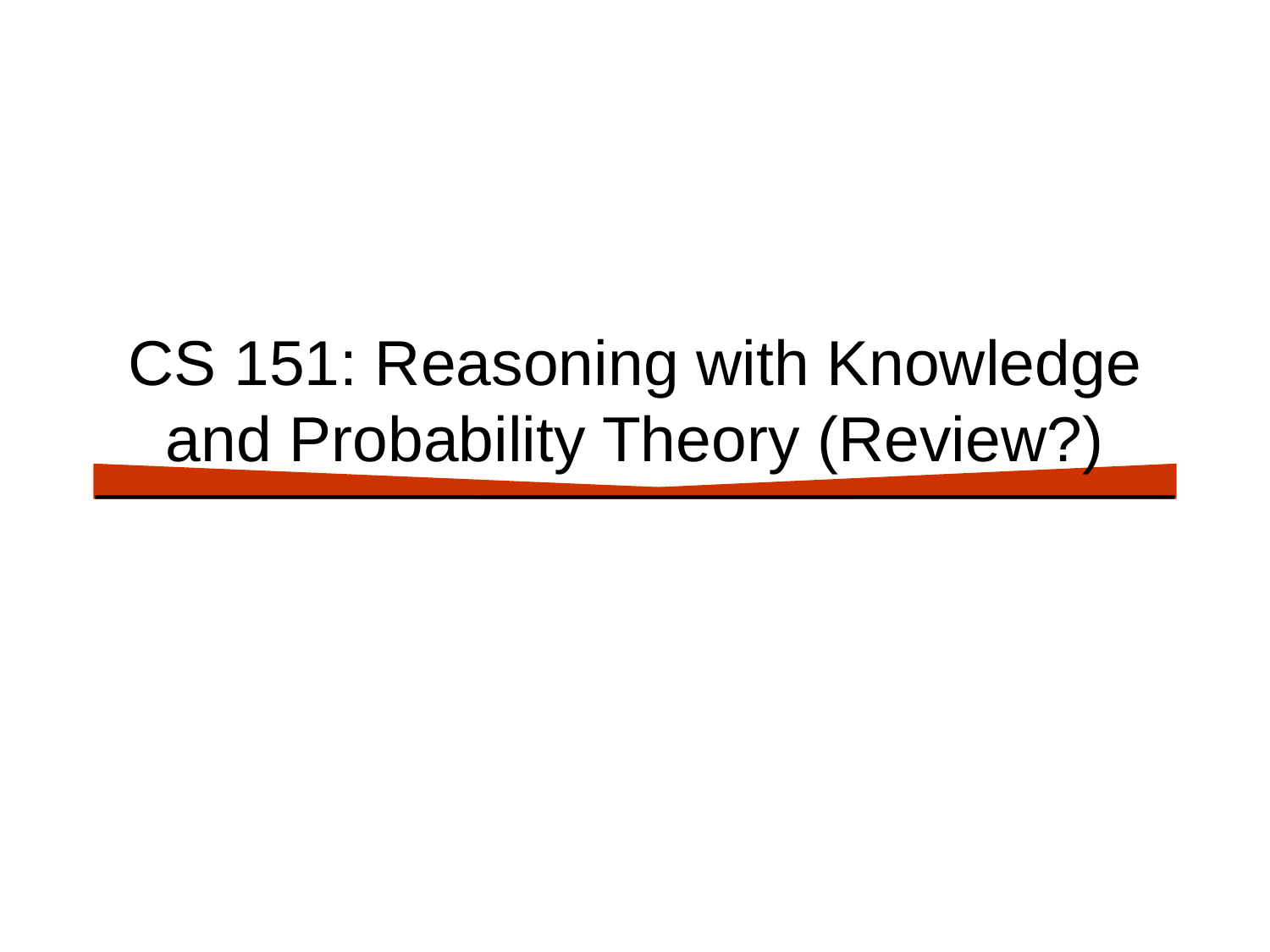

# CS 151: Reasoning with Knowledge and Probability Theory (Review?)